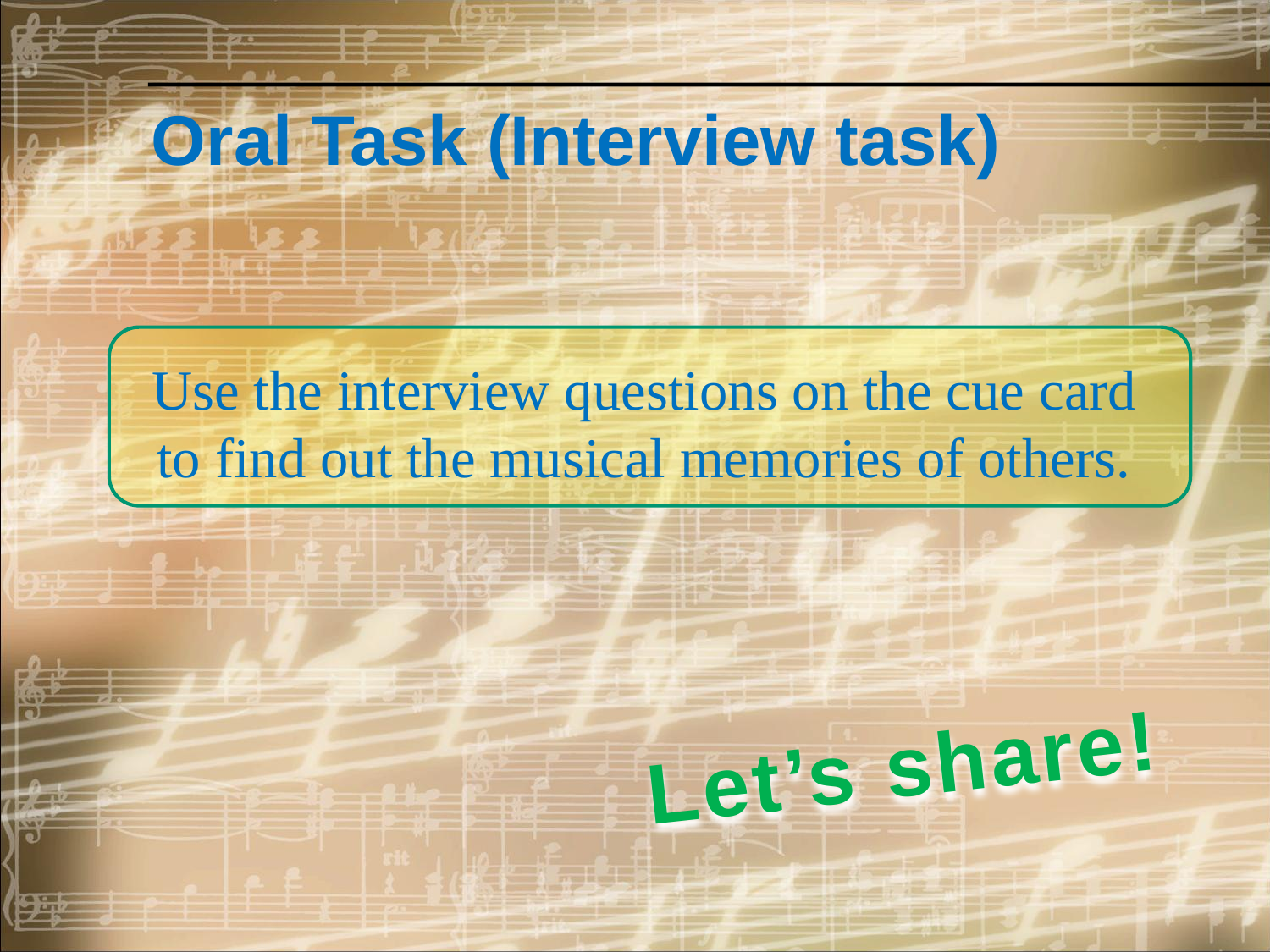

Oral Task (Interview task)

Use the interview questions on the cue card to find out the musical memories of others.
Let’s share!